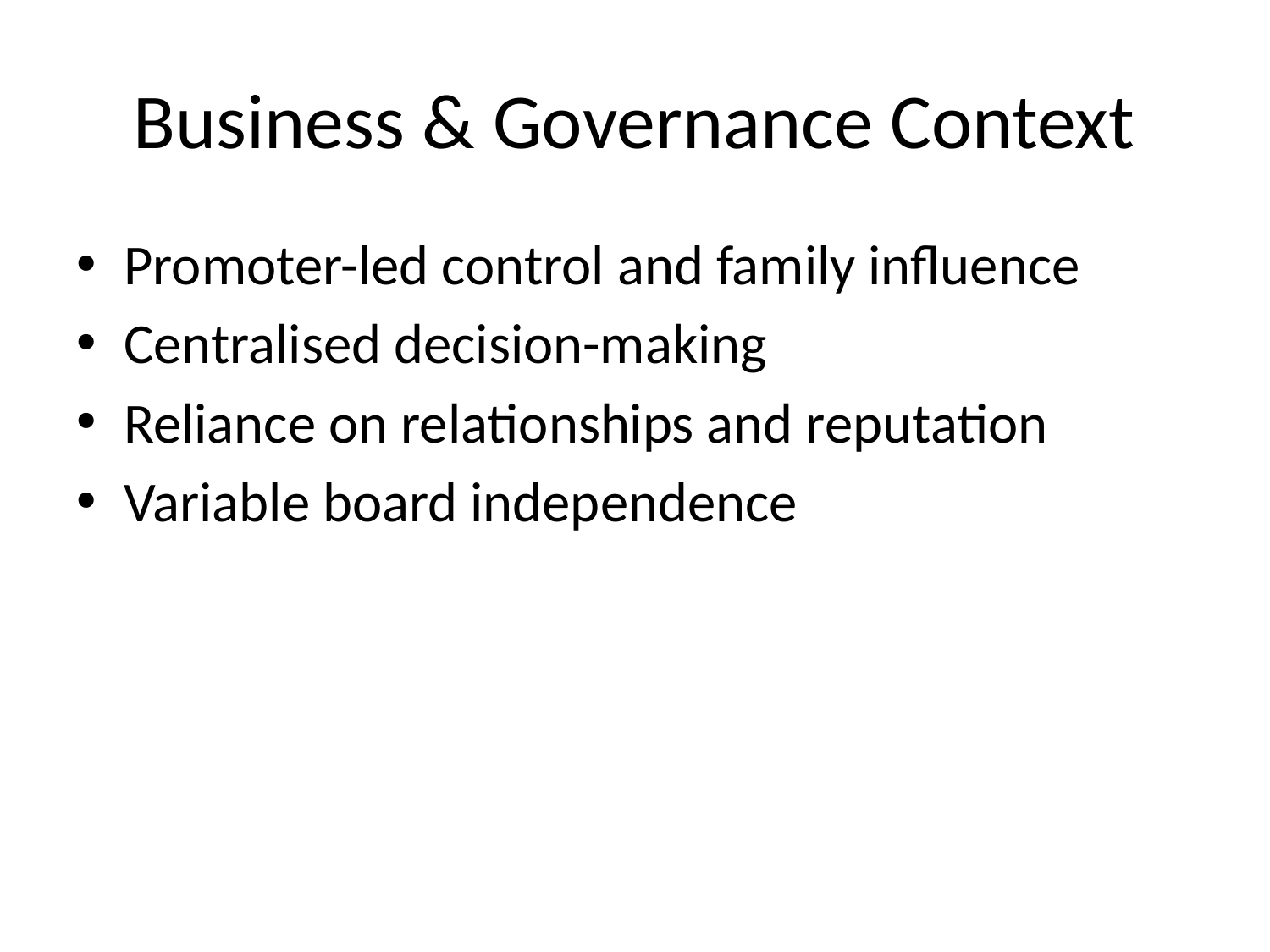

# Business & Governance Context
Promoter-led control and family influence
Centralised decision-making
Reliance on relationships and reputation
Variable board independence